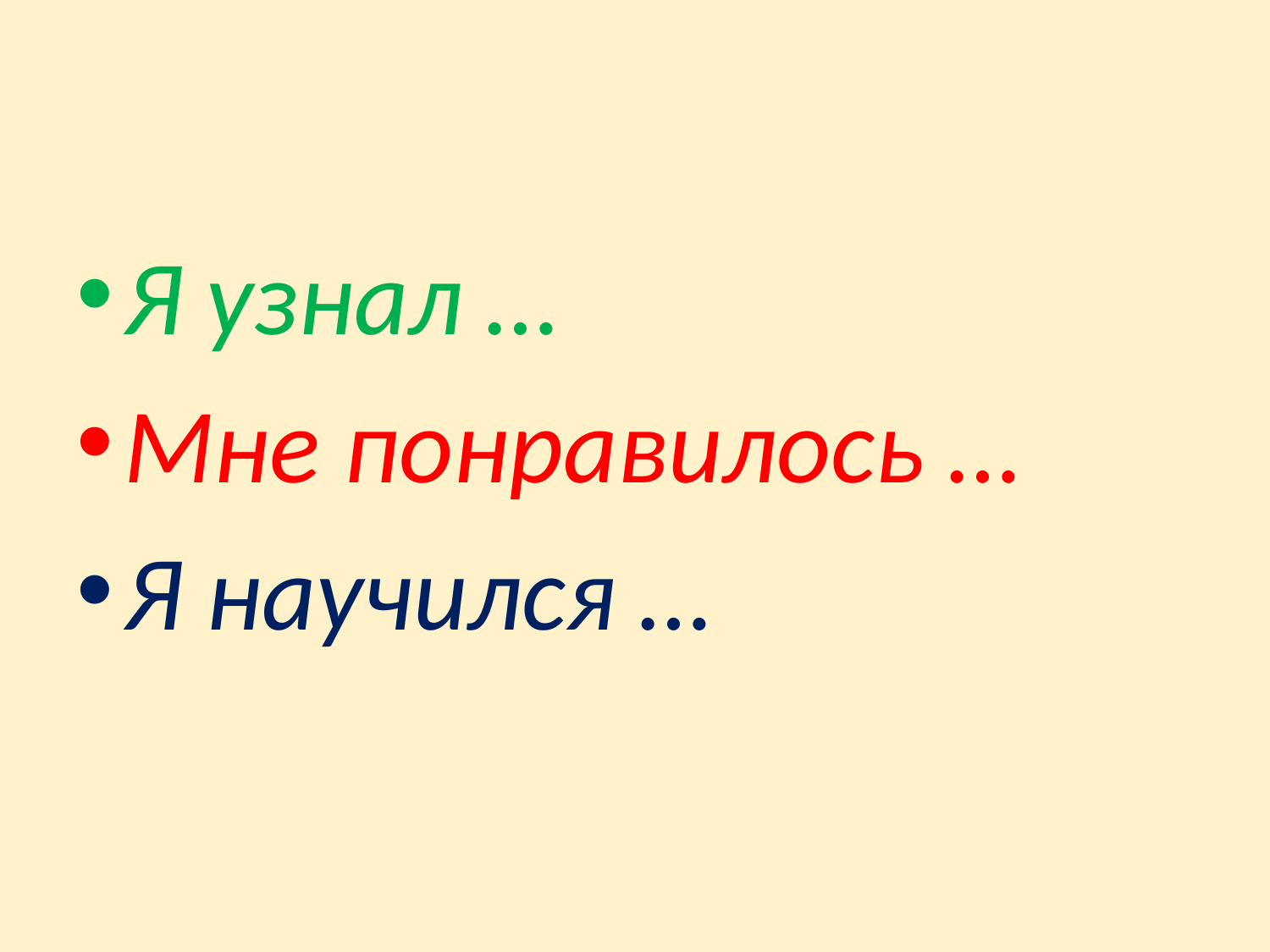

#
Я узнал …
Мне понравилось …
Я научился …